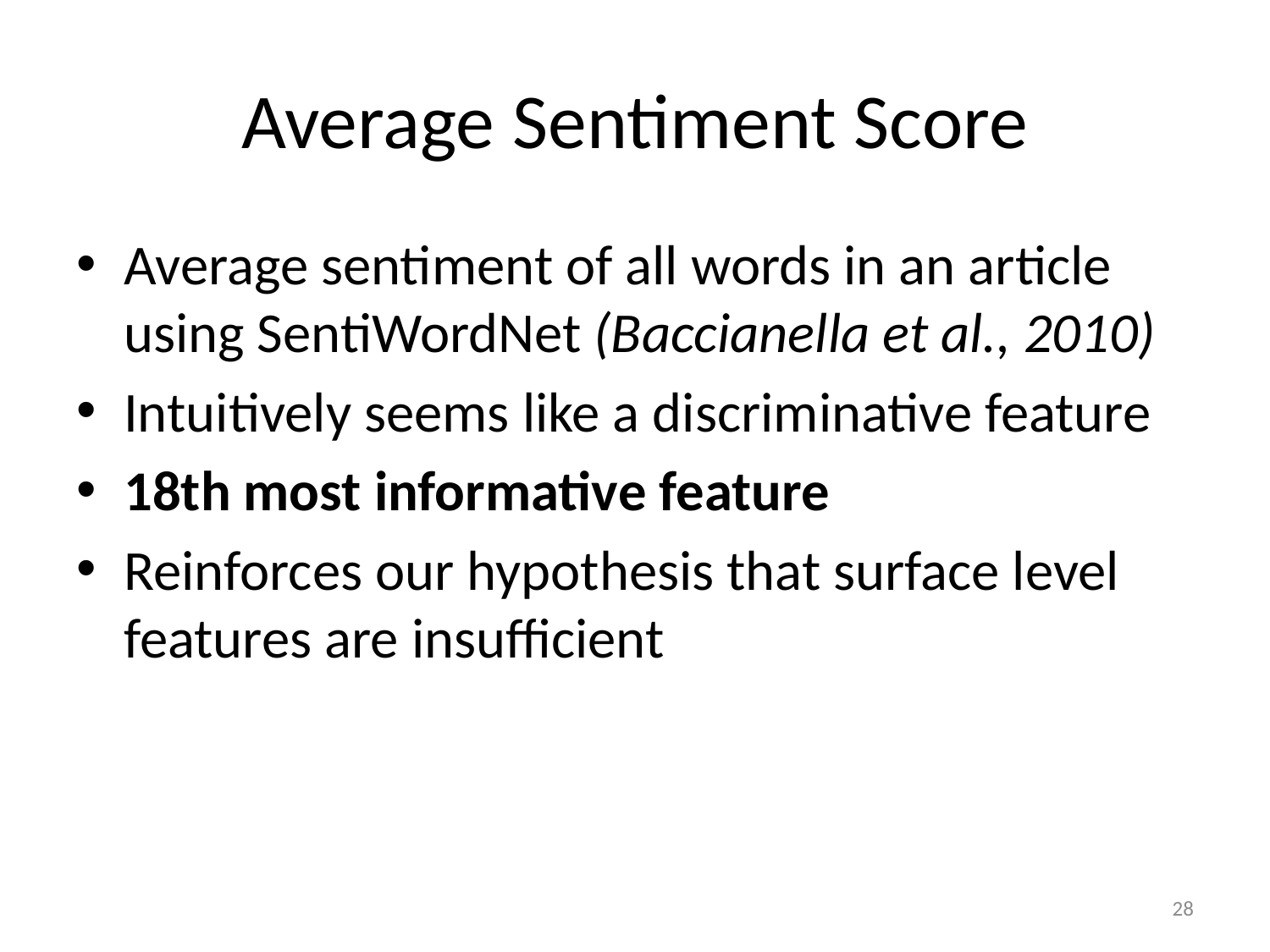

# Average Sentiment Score
Average sentiment of all words in an article using SentiWordNet (Baccianella et al., 2010)
Intuitively seems like a discriminative feature
18th most informative feature
Reinforces our hypothesis that surface level features are insufficient
28